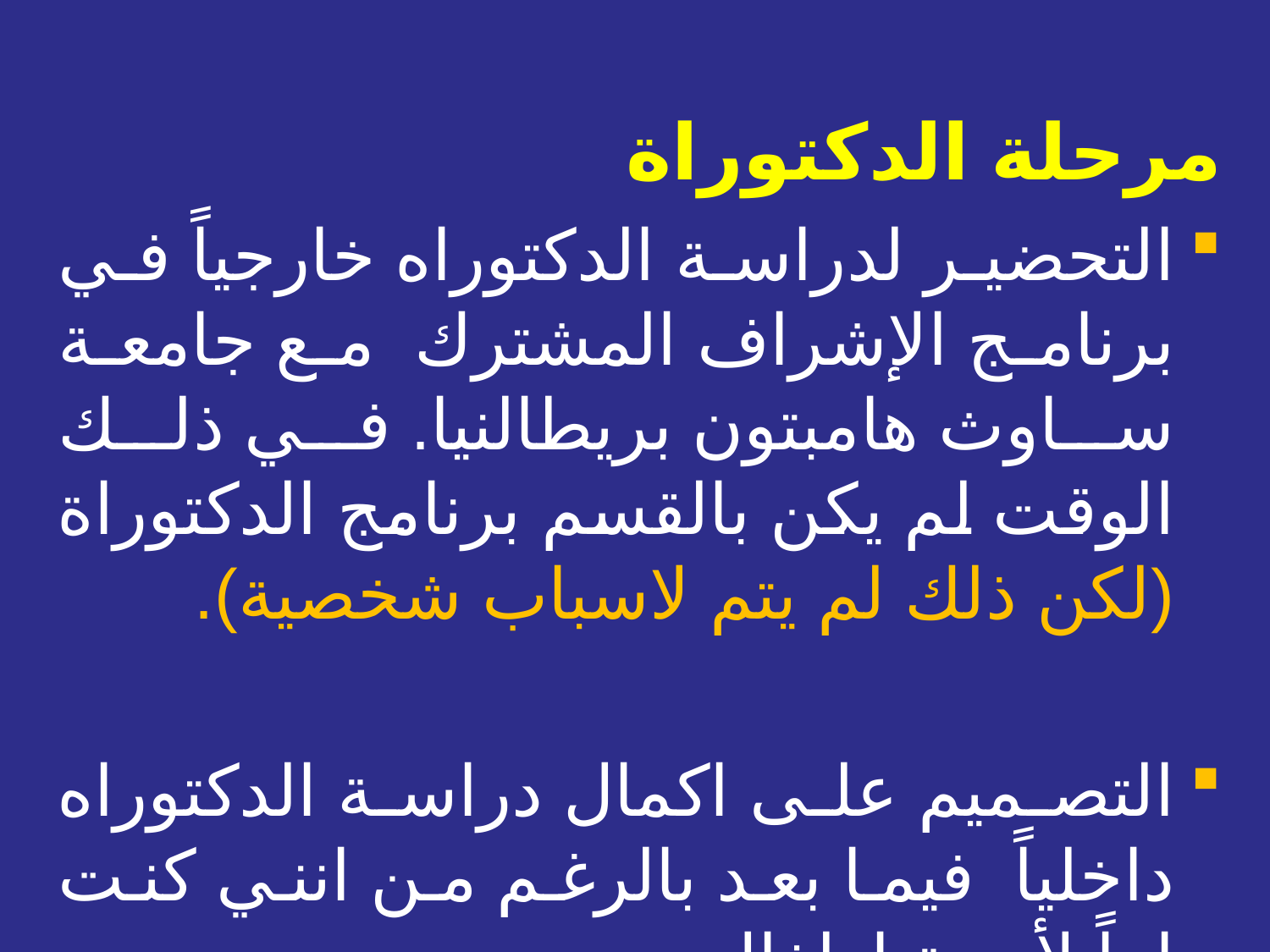

مرحلة الدكتوراة
التحضير لدراسة الدكتوراه خارجياً في برنامج الإشراف المشترك  مع جامعة ساوث هامبتون بريطالنيا. في ذلك الوقت لم يكن بالقسم برنامج الدكتوراة (لكن ذلك لم يتم لاسباب شخصية).

التصميم على اكمال دراسة الدكتوراه داخلياً  فيما بعد بالرغم من انني كنت اماً لأربعة اطفال.